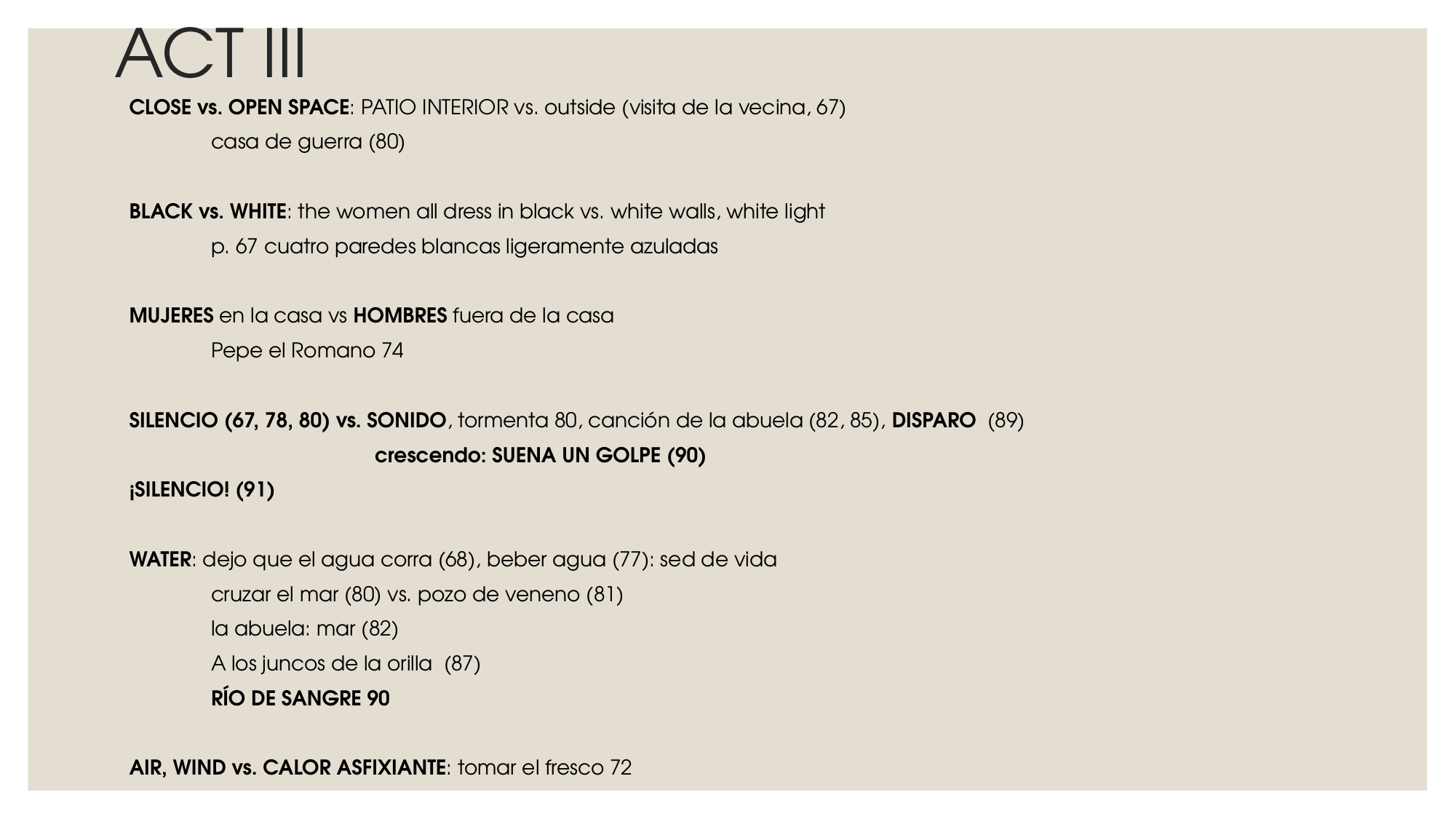

# ACT III
CLOSE vs. OPEN SPACE: PATIO INTERIOR vs. outside (visita de la vecina, 67)
	casa de guerra (80)

BLACK vs. WHITE: the women all dress in black vs. white walls, white light
	p. 67 cuatro paredes blancas ligeramente azuladas

MUJERES en la casa vs HOMBRES fuera de la casa
	Pepe el Romano 74

SILENCIO (67, 78, 80) vs. SONIDO, tormenta 80, canción de la abuela (82, 85), DISPARO  (89)
			crescendo: SUENA UN GOLPE (90)
¡SILENCIO! (91)

WATER: dejo que el agua corra (68), beber agua (77): sed de vida
	cruzar el mar (80) vs. pozo de veneno (81)
	la abuela: mar (82)
	A los juncos de la orilla  (87)
	RÍO DE SANGRE 90

AIR, WIND vs. CALOR ASFIXIANTE: tomar el fresco 72